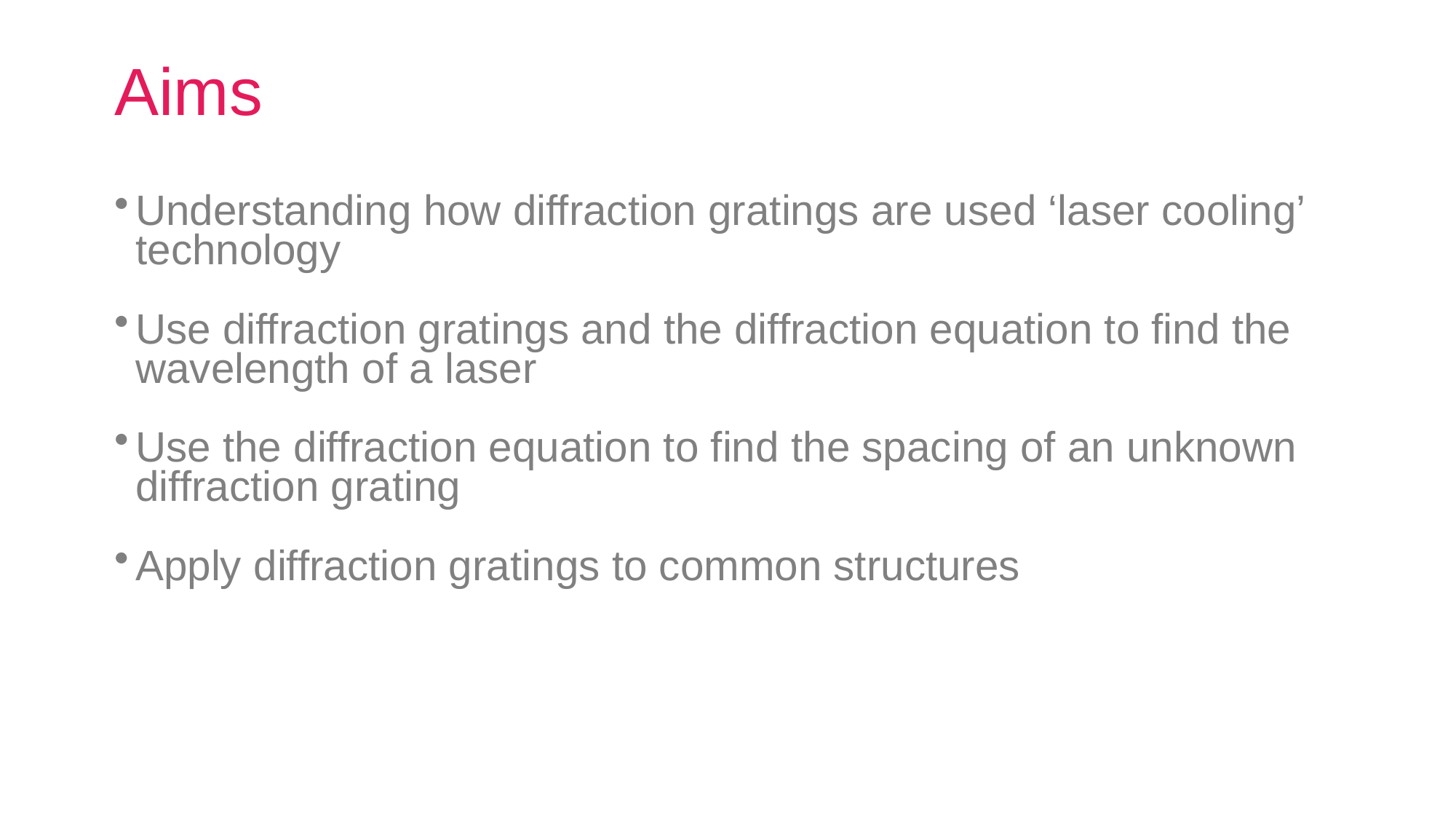

# Aims
Understanding how diffraction gratings are used ‘laser cooling’ technology

Use diffraction gratings and the diffraction equation to find the wavelength of a laser

Use the diffraction equation to find the spacing of an unknown diffraction grating

Apply diffraction gratings to common structures